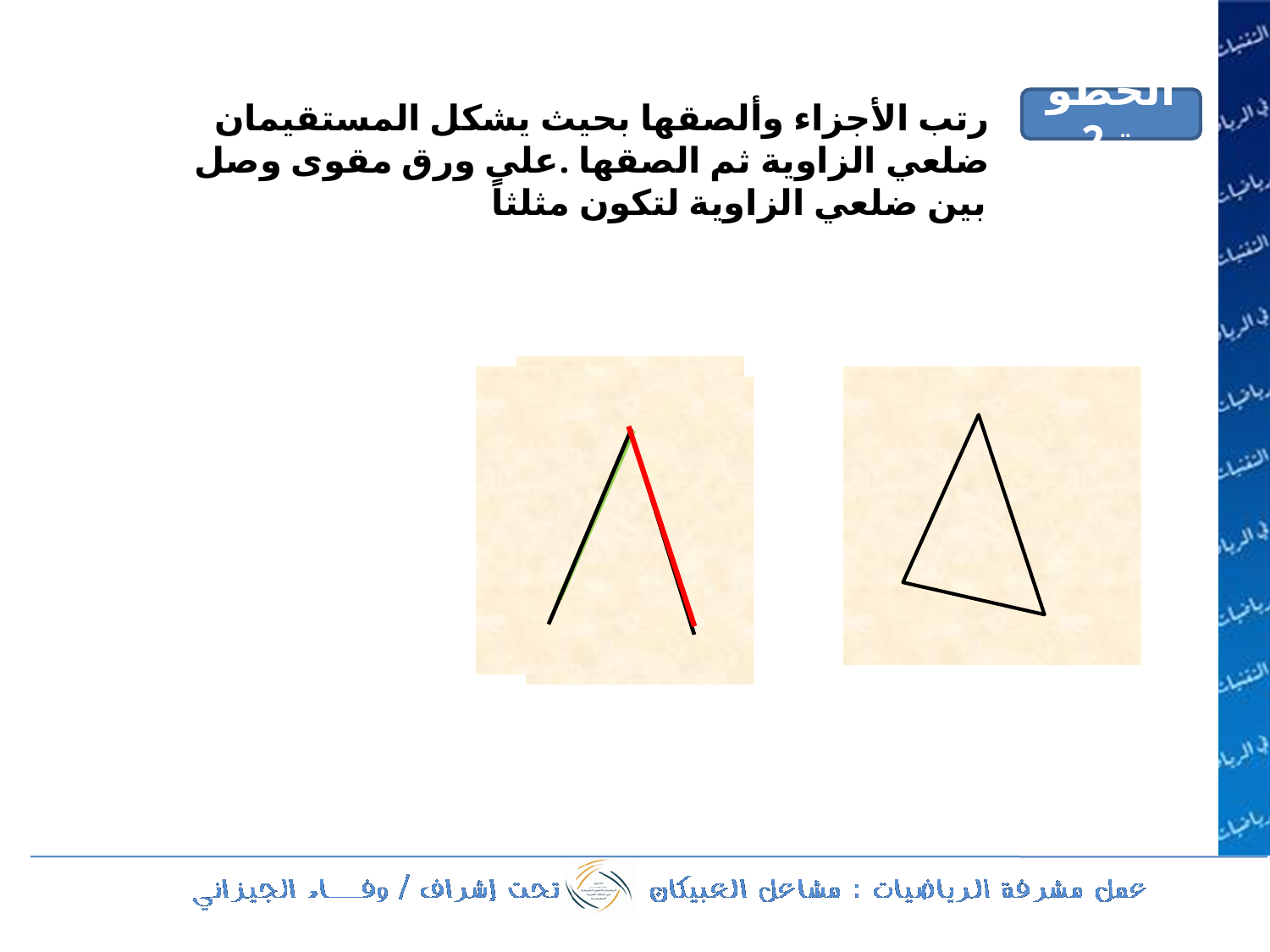

رتب الأجزاء وألصقها بحيث يشكل المستقيمان ضلعي الزاوية ثم الصقها .على ورق مقوى وصل بين ضلعي الزاوية لتكون مثلثاً
الخطوة 2